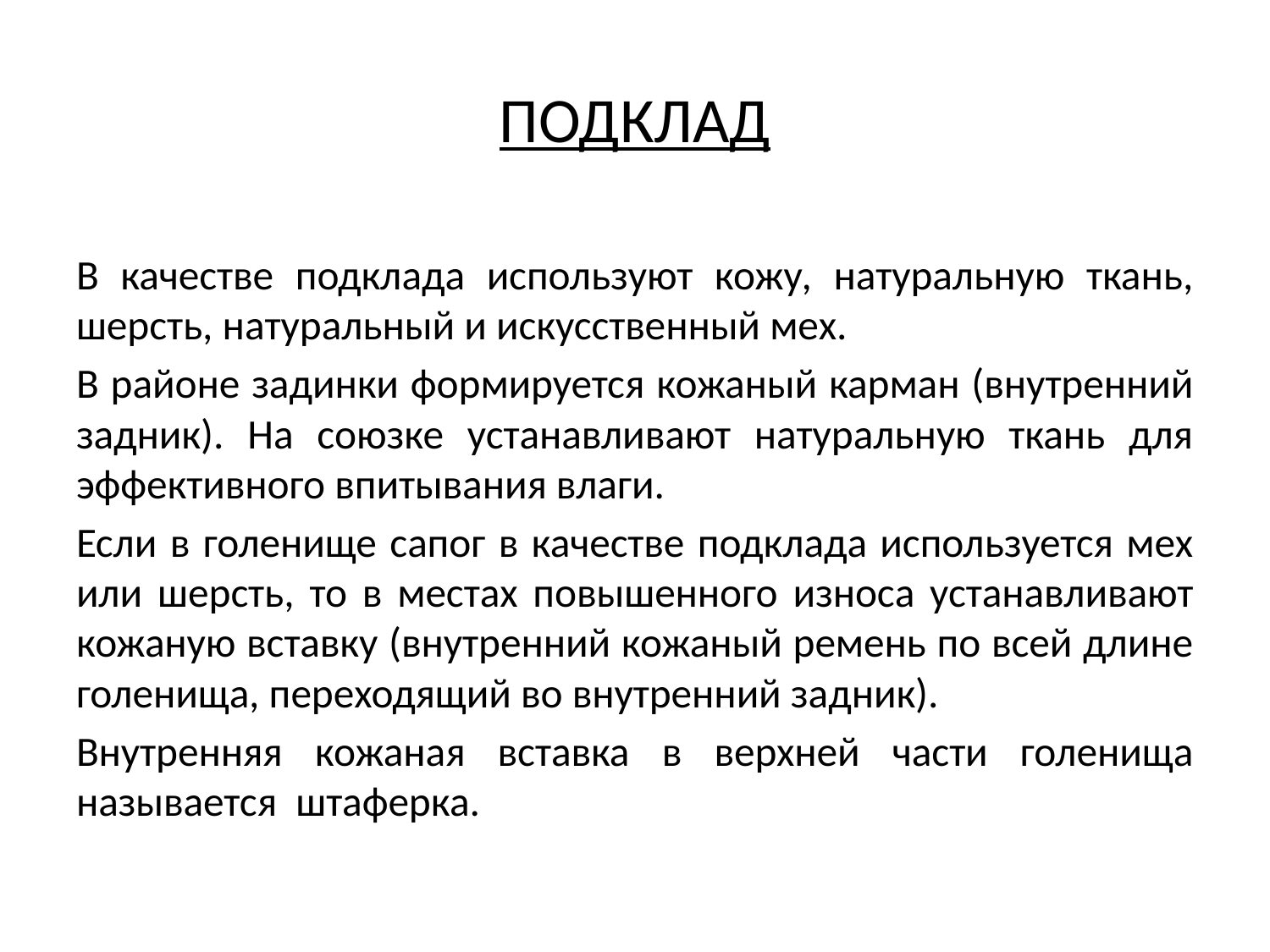

# ПОДКЛАД
В качестве подклада используют кожу, натуральную ткань, шерсть, натуральный и искусственный мех.
В районе задинки формируется кожаный карман (внутренний задник). На союзке устанавливают натуральную ткань для эффективного впитывания влаги.
Если в голенище сапог в качестве подклада используется мех или шерсть, то в местах повышенного износа устанавливают кожаную вставку (внутренний кожаный ремень по всей длине голенища, переходящий во внутренний задник).
Внутренняя кожаная вставка в верхней части голенища называется  штаферка.